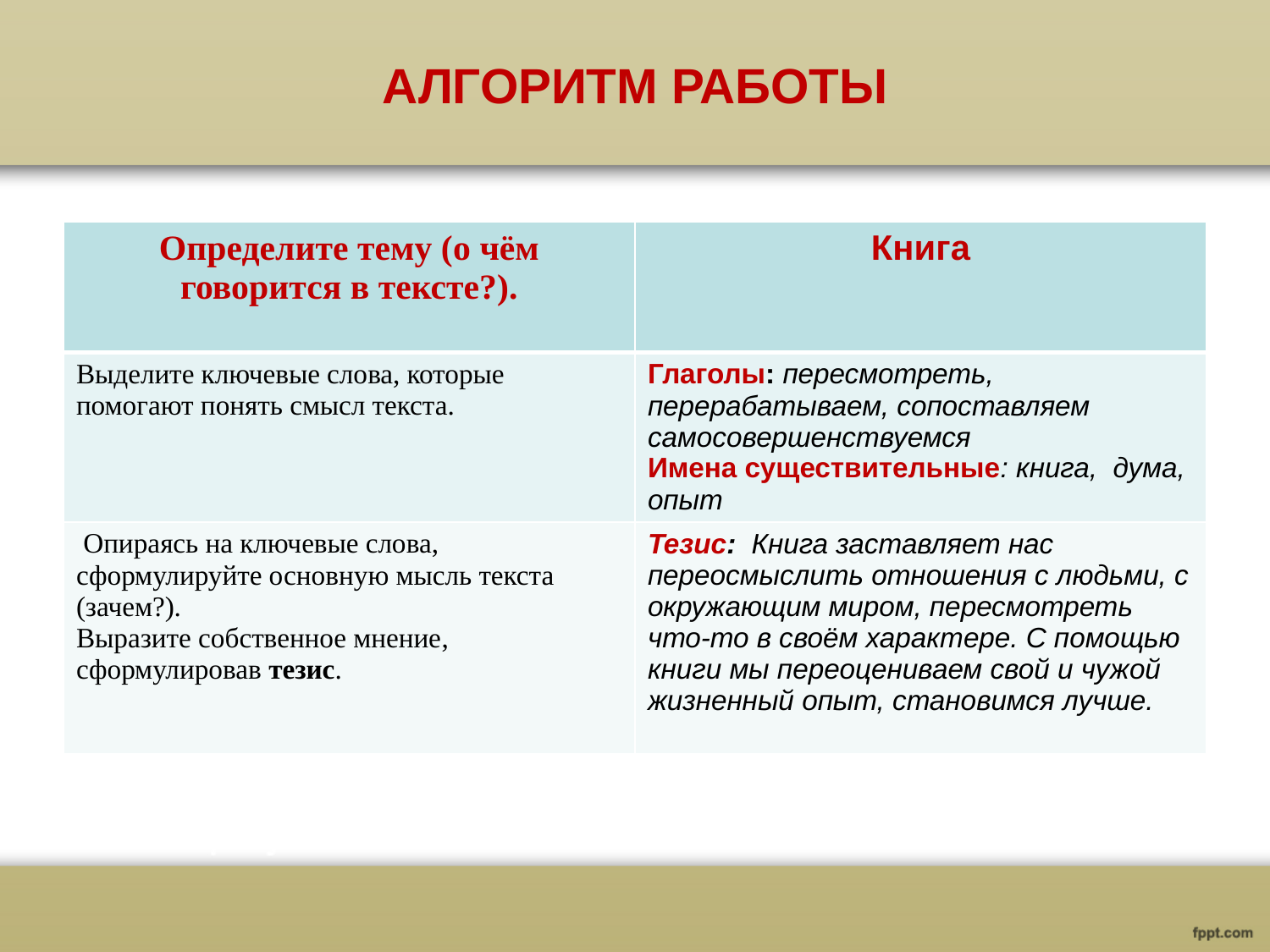

# АЛГОРИТМ РАБОТЫ
| Определите тему (о чём говорится в тексте?). | Книга |
| --- | --- |
| Выделите ключевые слова, которые помогают понять смысл текста. | Глаголы: пересмотреть, перерабатываем, сопоставляем самосовершенствуемся Имена существительные: книга, дума, опыт |
| Опираясь на ключевые слова, сформулируйте основную мысль текста (зачем?). Выразите собственное мнение, сформулировав тезис. | Тезис: Книга заставляет нас переосмыслить отношения с людьми, с окружающим миром, пересмотреть что-то в своём характере. С помощью книги мы переоцениваем свой и чужой жизненный опыт, становимся лучше. |